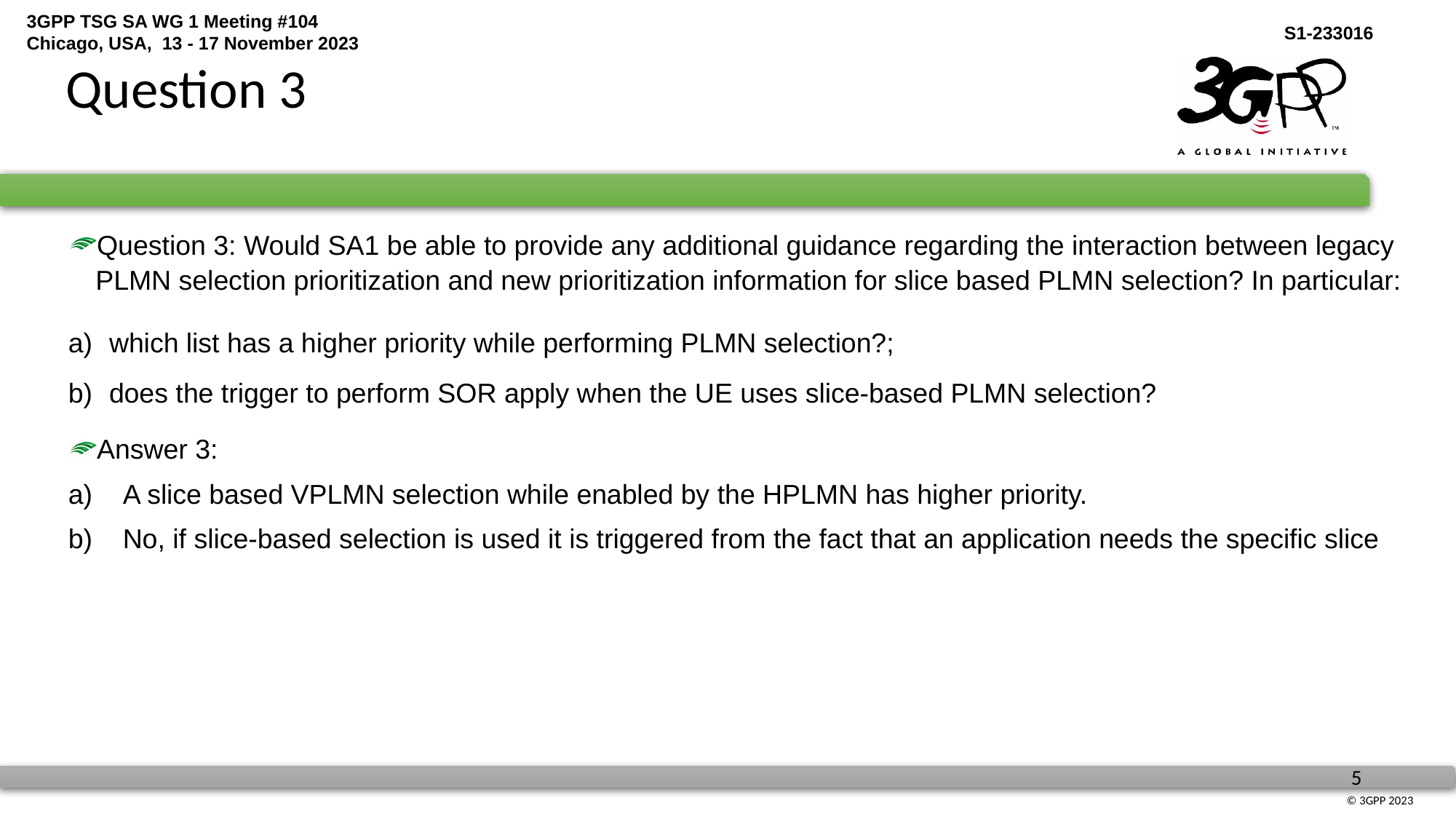

# Question 3
Question 3: Would SA1 be able to provide any additional guidance regarding the interaction between legacy PLMN selection prioritization and new prioritization information for slice based PLMN selection? In particular:
which list has a higher priority while performing PLMN selection?;
does the trigger to perform SOR apply when the UE uses slice-based PLMN selection?
Answer 3:
A slice based VPLMN selection while enabled by the HPLMN has higher priority.
No, if slice-based selection is used it is triggered from the fact that an application needs the specific slice